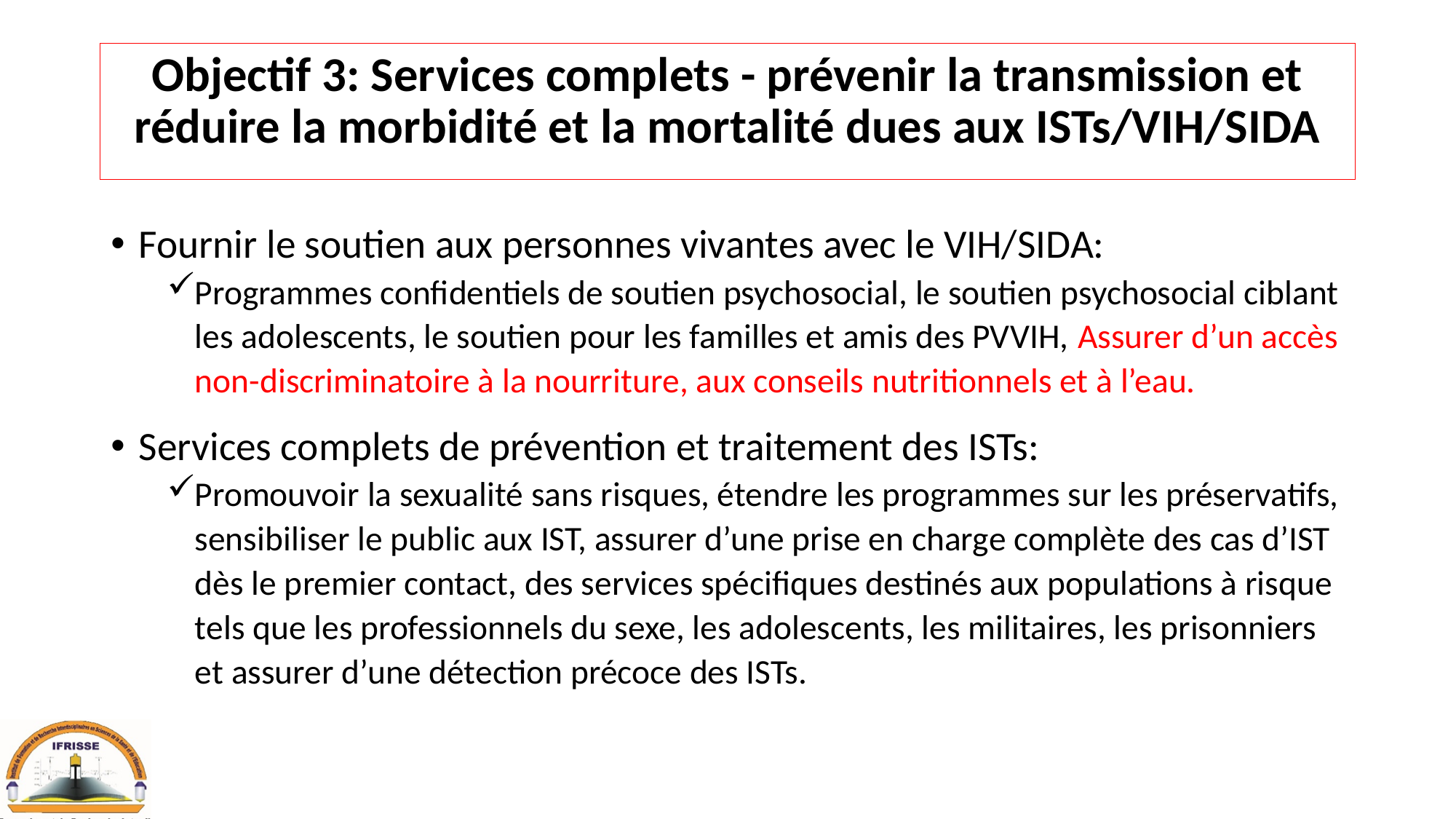

# Objectif 3: Services complets - prévenir la transmission et réduire la morbidité et la mortalité dues aux ISTs/VIH/SIDA
Fournir le soutien aux personnes vivantes avec le VIH/SIDA:
Programmes confidentiels de soutien psychosocial, le soutien psychosocial ciblant les adolescents, le soutien pour les familles et amis des PVVIH, Assurer d’un accès non-discriminatoire à la nourriture, aux conseils nutritionnels et à l’eau.
Services complets de prévention et traitement des ISTs:
Promouvoir la sexualité sans risques, étendre les programmes sur les préservatifs, sensibiliser le public aux IST, assurer d’une prise en charge complète des cas d’IST dès le premier contact, des services spécifiques destinés aux populations à risque tels que les professionnels du sexe, les adolescents, les militaires, les prisonniers et assurer d’une détection précoce des ISTs.